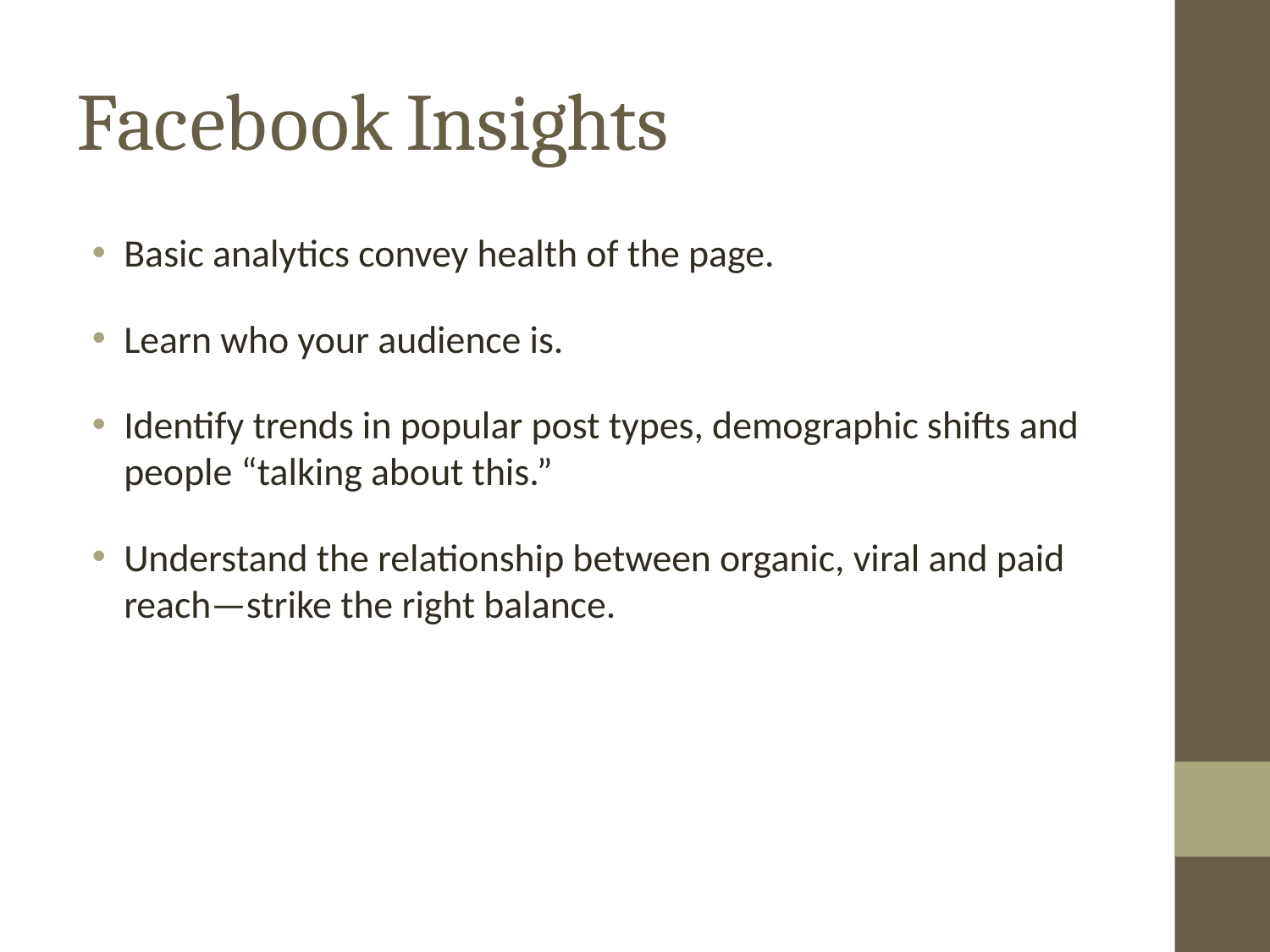

# Facebook Insights
Basic analytics convey health of the page.
Learn who your audience is.
Identify trends in popular post types, demographic shifts and people “talking about this.”
Understand the relationship between organic, viral and paid reach—strike the right balance.